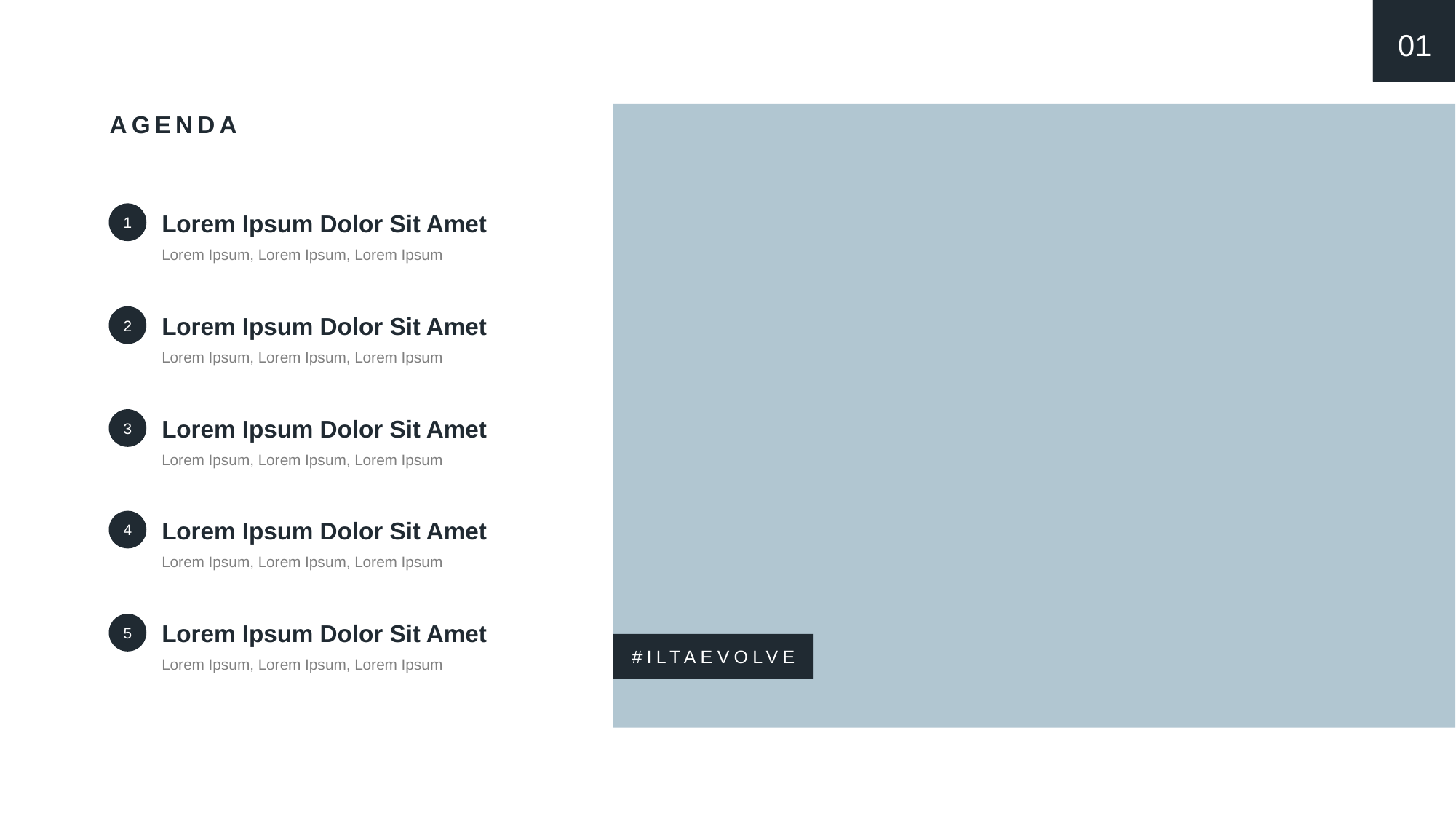

01

AGENDA
Lorem Ipsum Dolor Sit Amet
Lorem Ipsum, Lorem Ipsum, Lorem Ipsum
1
Lorem Ipsum Dolor Sit Amet
Lorem Ipsum, Lorem Ipsum, Lorem Ipsum
2
Lorem Ipsum Dolor Sit Amet
Lorem Ipsum, Lorem Ipsum, Lorem Ipsum
3
Lorem Ipsum Dolor Sit Amet
Lorem Ipsum, Lorem Ipsum, Lorem Ipsum
4
Lorem Ipsum Dolor Sit Amet
Lorem Ipsum, Lorem Ipsum, Lorem Ipsum
5

#ILTAEVOLVE